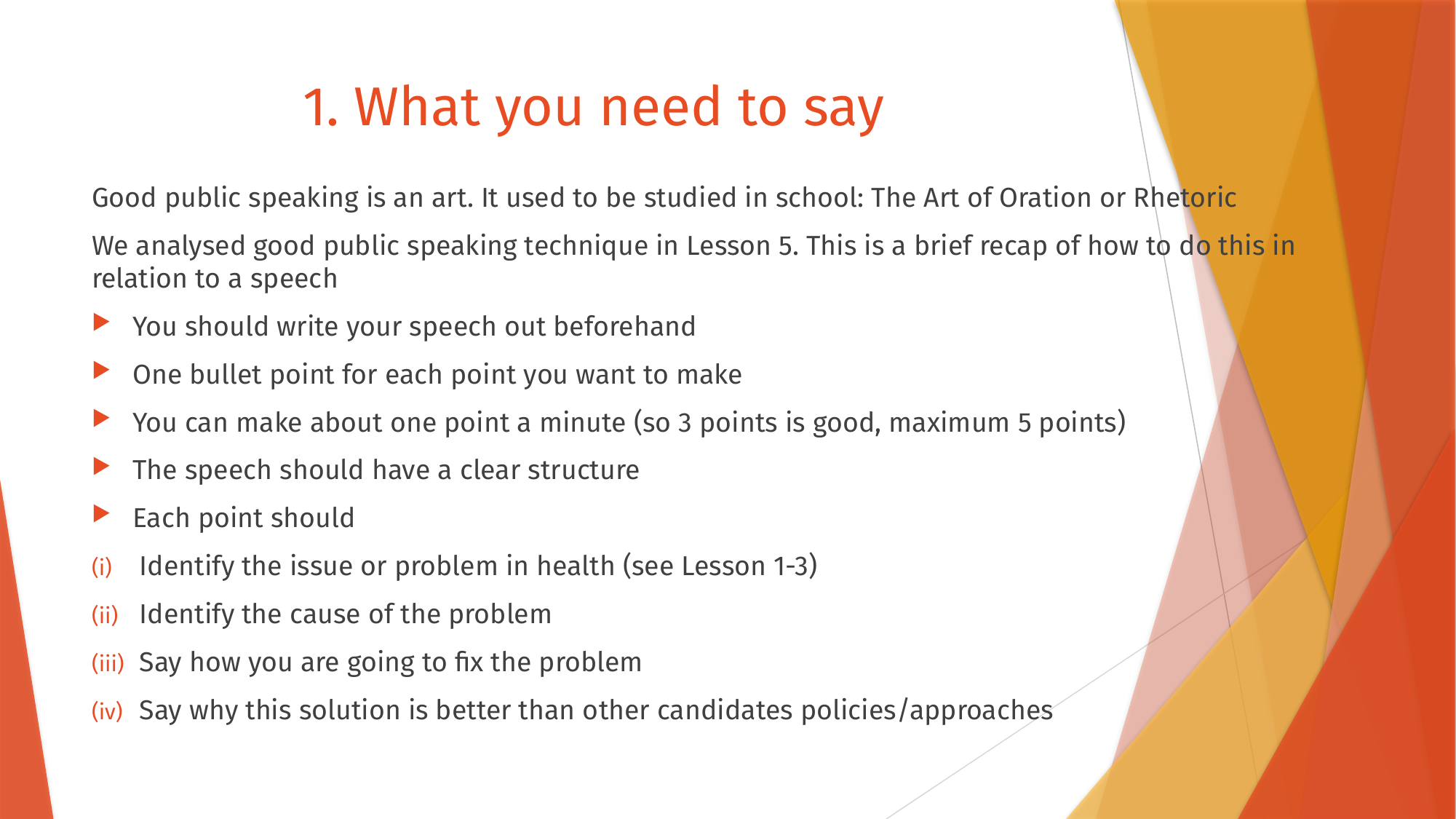

# 1. What you need to say
Good public speaking is an art. It used to be studied in school: The Art of Oration or Rhetoric
We analysed good public speaking technique in Lesson 5. This is a brief recap of how to do this in relation to a speech
You should write your speech out beforehand
One bullet point for each point you want to make
You can make about one point a minute (so 3 points is good, maximum 5 points)
The speech should have a clear structure
Each point should
Identify the issue or problem in health (see Lesson 1-3)
Identify the cause of the problem
Say how you are going to fix the problem
Say why this solution is better than other candidates policies/approaches